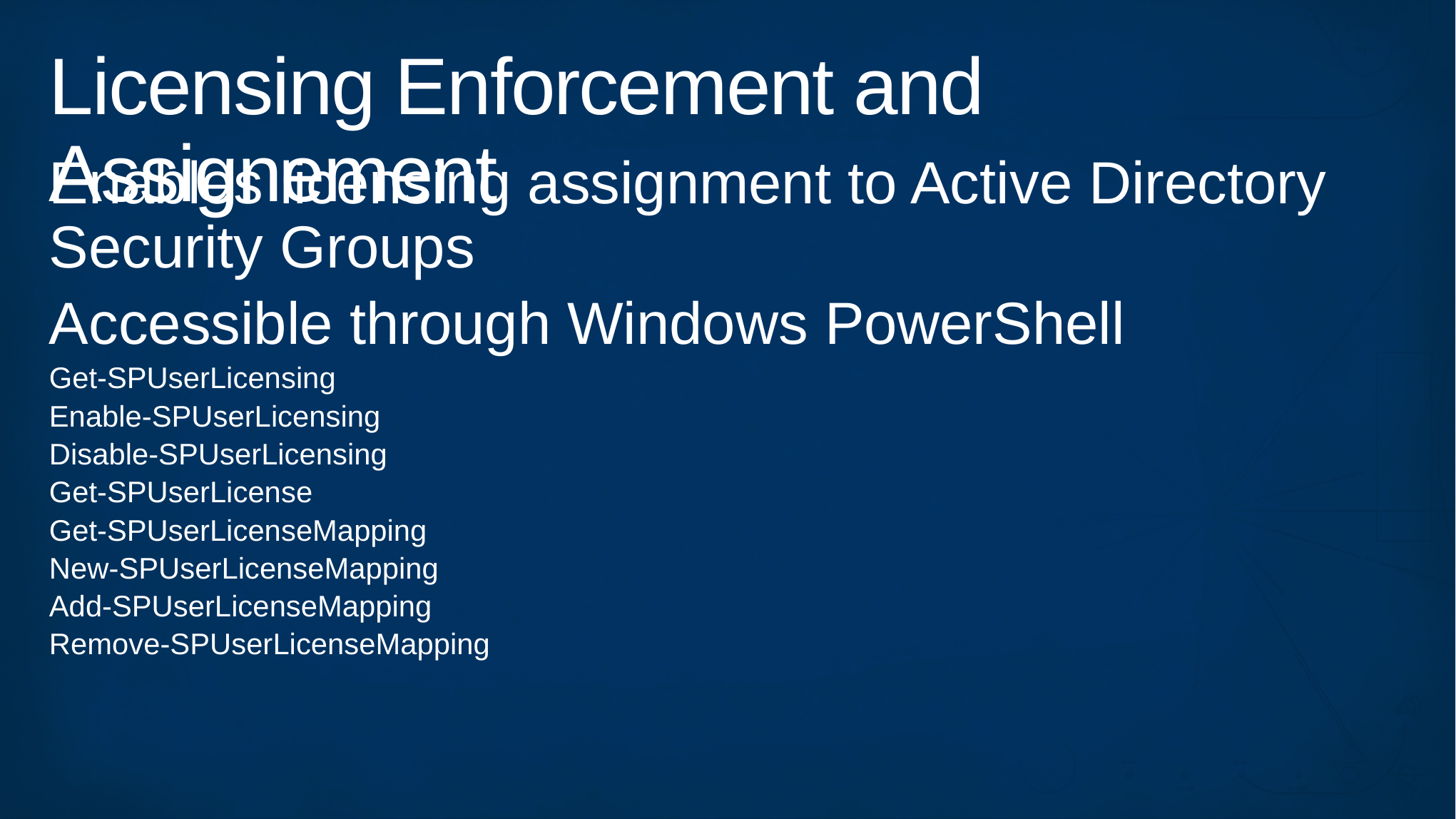

# Licensing Enforcement and Assignement
Enables licensing assignment to Active Directory Security Groups
Accessible through Windows PowerShell
Get-SPUserLicensing
Enable-SPUserLicensing
Disable-SPUserLicensing
Get-SPUserLicense
Get-SPUserLicenseMapping
New-SPUserLicenseMapping
Add-SPUserLicenseMapping
Remove-SPUserLicenseMapping